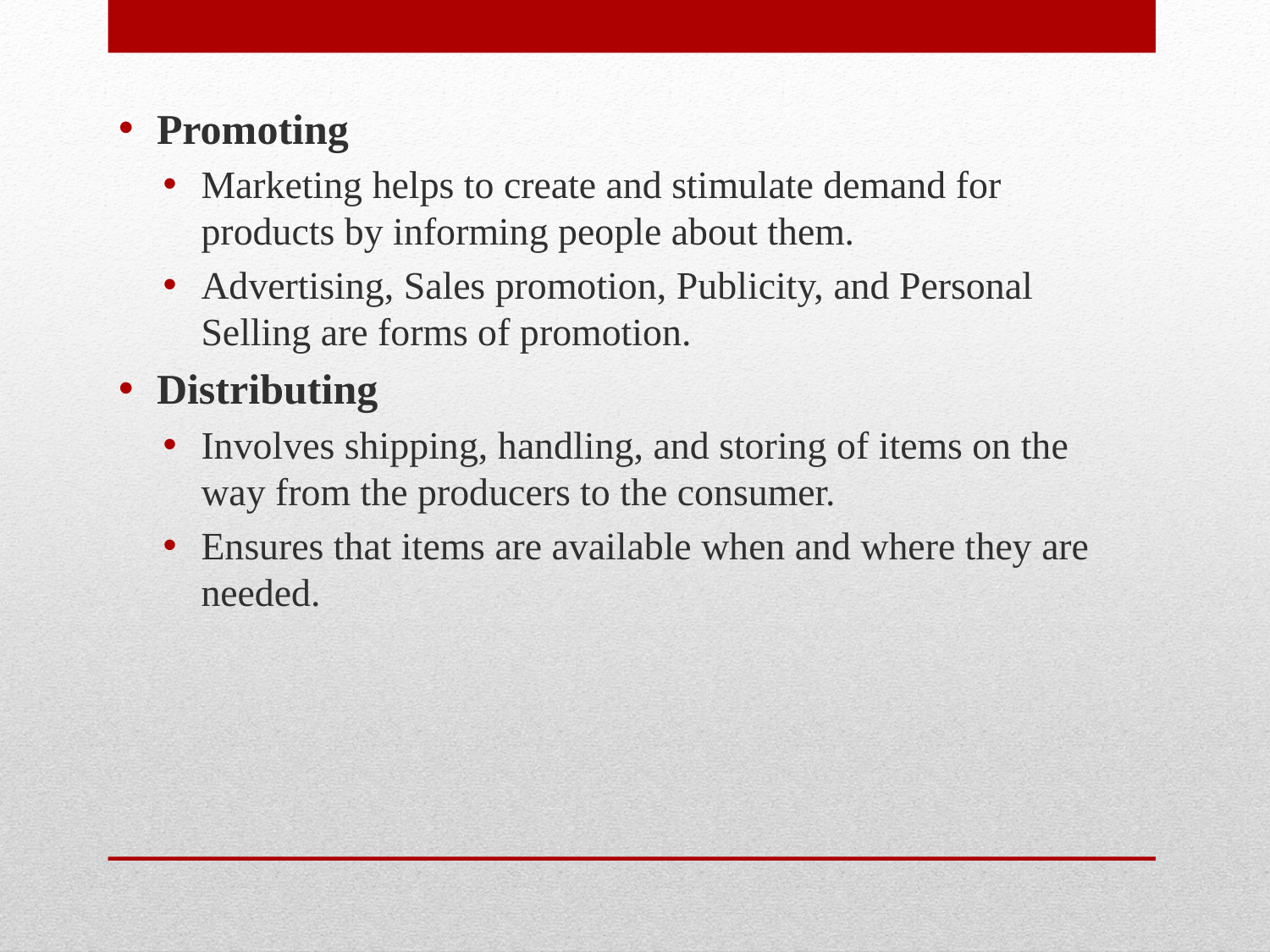

Promoting
Marketing helps to create and stimulate demand for products by informing people about them.
Advertising, Sales promotion, Publicity, and Personal Selling are forms of promotion.
Distributing
Involves shipping, handling, and storing of items on the way from the producers to the consumer.
Ensures that items are available when and where they are needed.

#